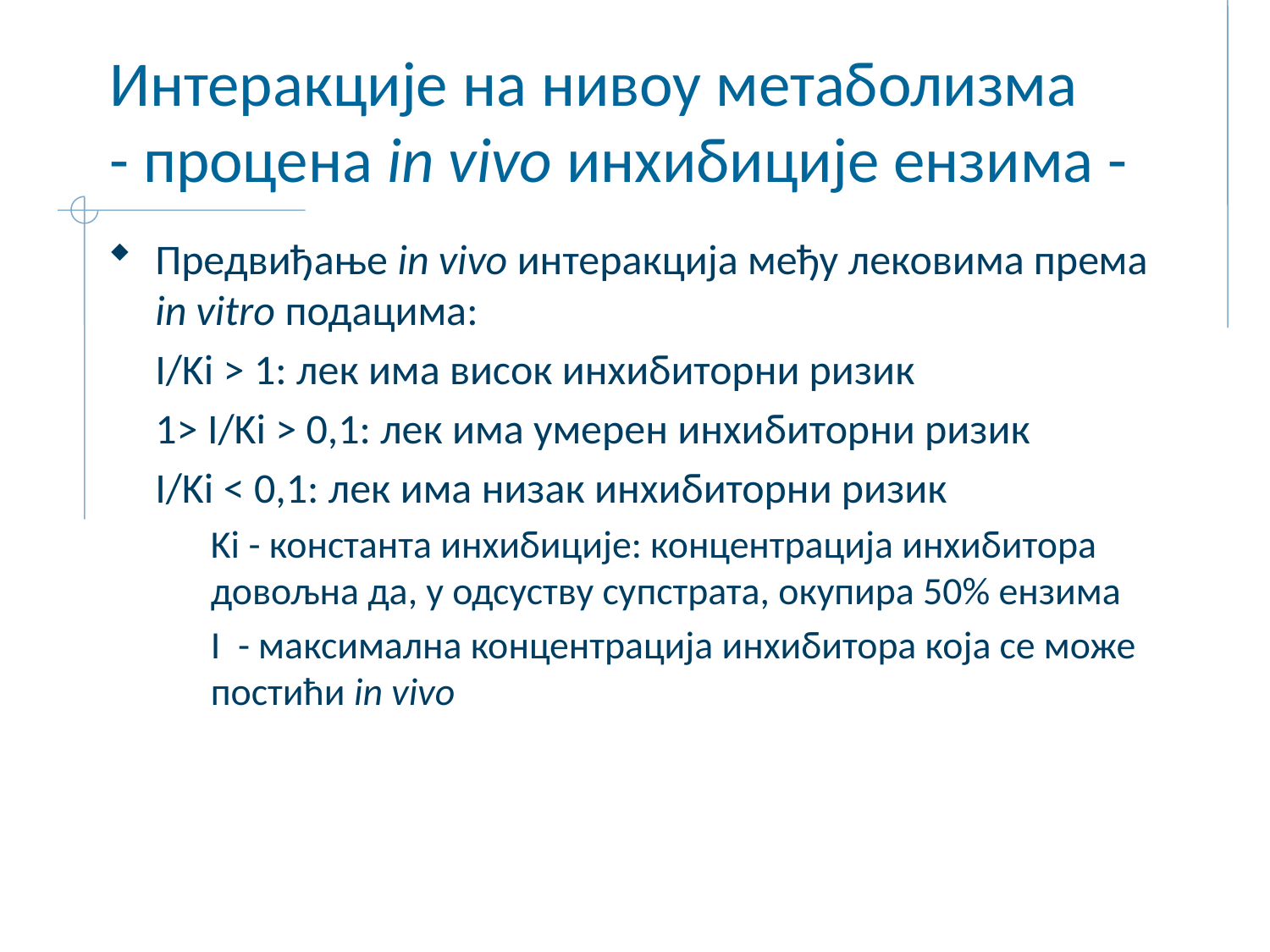

# Интеракције на нивоу метаболизма - процена in vivo инхибиције ензима -
Предвиђање in vivo интеракција међу лековима према in vitro подацима:
	I/Ki > 1: лек има висок инхибиторни ризик
	1> I/Ki > 0,1: лек има умерен инхибиторни ризик
	I/Ki < 0,1: лек има низак инхибиторни ризик
	Ki - константа инхибиције: концентрација инхибитора довољна да, у одсуству супстрата, окупира 50% ензима
	I  - максимална концентрација инхибитора која се може постићи in vivо